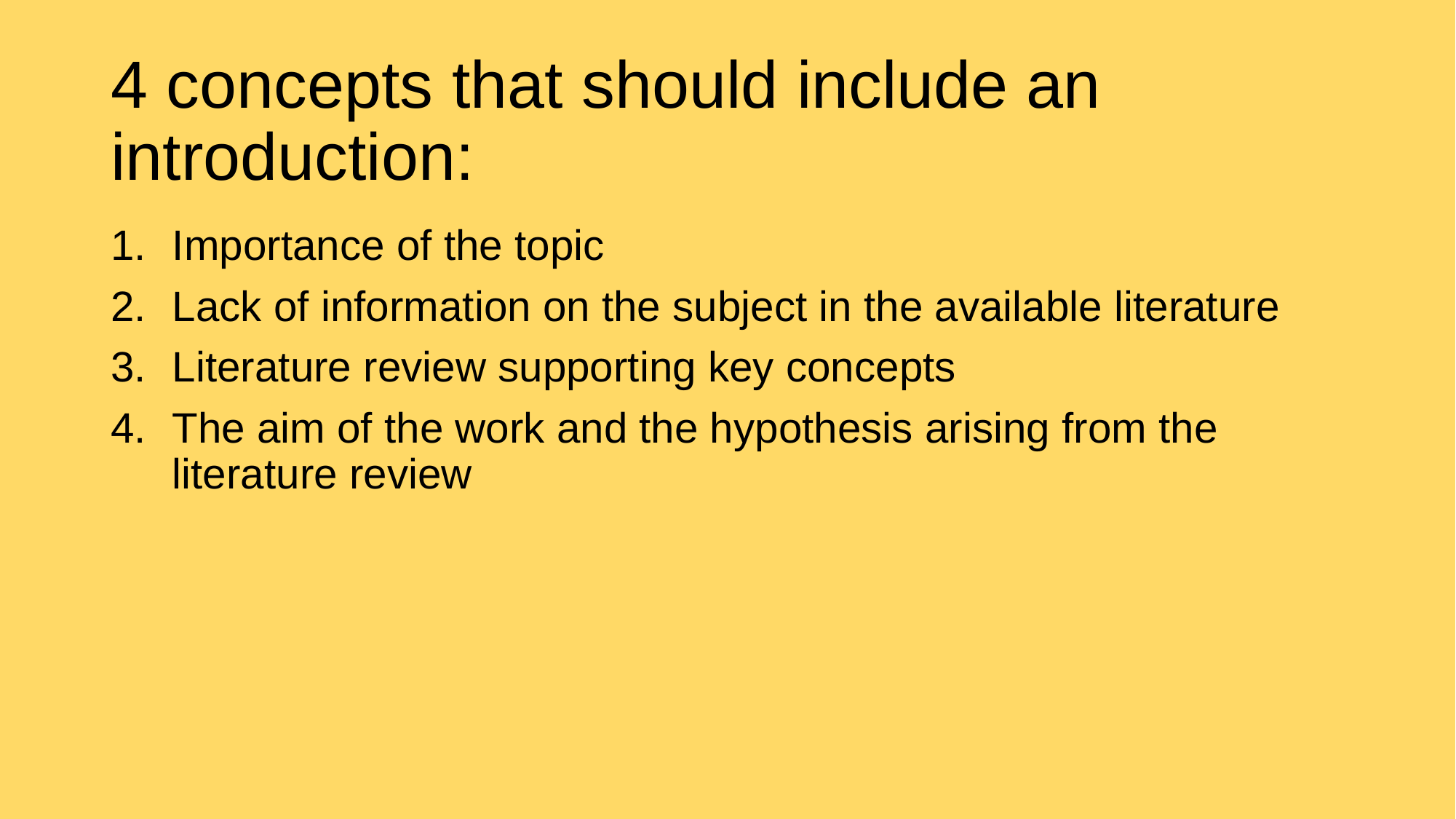

# 4 concepts that should include an introduction:
Importance of the topic
Lack of information on the subject in the available literature
Literature review supporting key concepts
The aim of the work and the hypothesis arising from the literature review